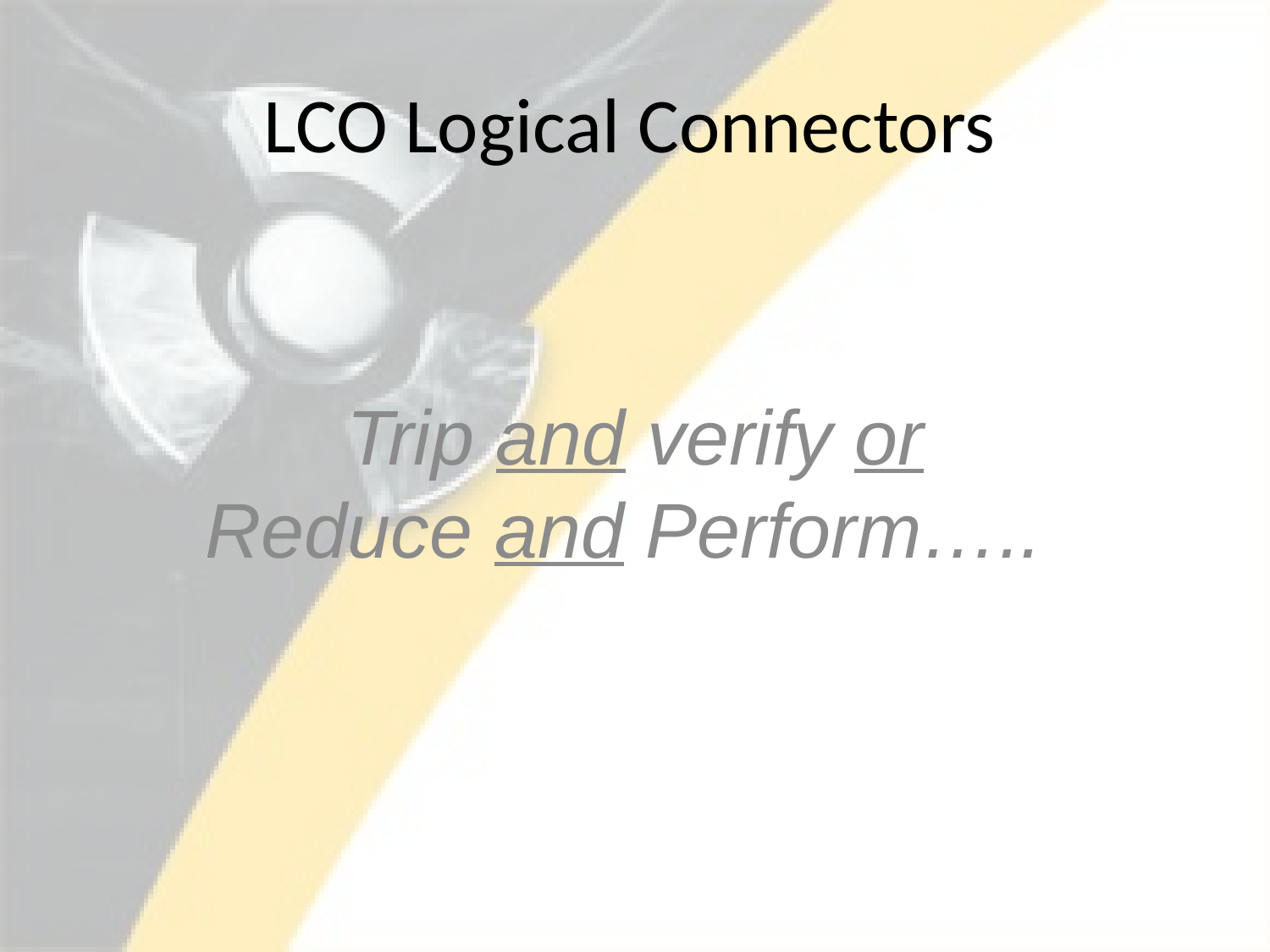

# LCO Logical Connectors
Trip and verify or Reduce and Perform…..